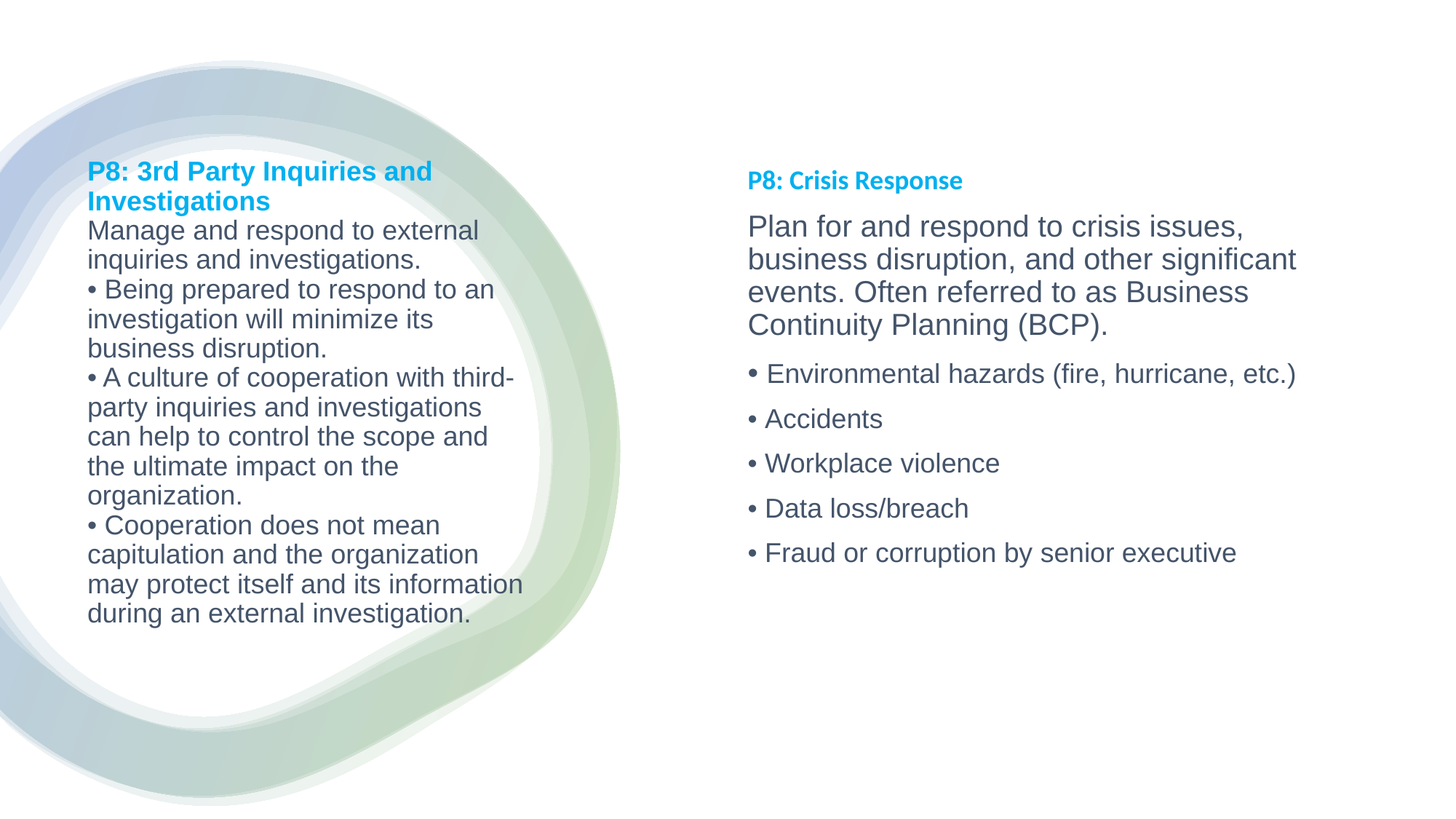

P8: Crisis Response
Plan for and respond to crisis issues, business disruption, and other significant events. Often referred to as Business Continuity Planning (BCP).
• Environmental hazards (fire, hurricane, etc.)
• Accidents
• Workplace violence
• Data loss/breach
• Fraud or corruption by senior executive

# P8: 3rd Party Inquiries and Investigations Manage and respond to external inquiries and investigations. • Being prepared to respond to an investigation will minimize its business disruption. • A culture of cooperation with third-party inquiries and investigations can help to control the scope and the ultimate impact on the organization. • Cooperation does not mean capitulation and the organization may protect itself and its information during an external investigation.